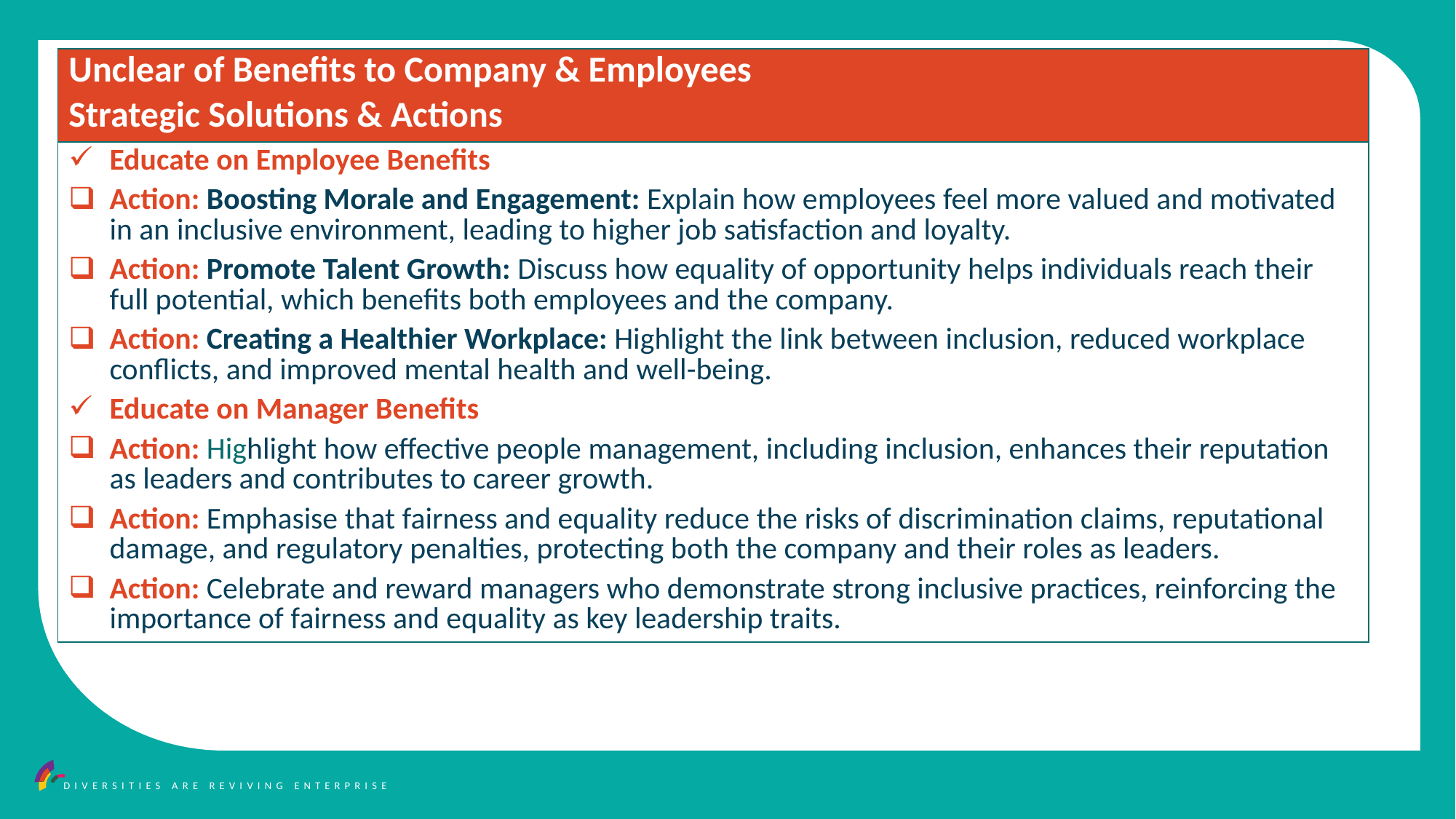

| Unclear of Benefits to Company & Employees Strategic Solutions & Actions |
| --- |
| Educate on Employee Benefits Action: Boosting Morale and Engagement: Explain how employees feel more valued and motivated in an inclusive environment, leading to higher job satisfaction and loyalty. Action: Promote Talent Growth: Discuss how equality of opportunity helps individuals reach their full potential, which benefits both employees and the company. Action: Creating a Healthier Workplace: Highlight the link between inclusion, reduced workplace conflicts, and improved mental health and well-being. Educate on Manager Benefits Action: Highlight how effective people management, including inclusion, enhances their reputation as leaders and contributes to career growth. Action: Emphasise that fairness and equality reduce the risks of discrimination claims, reputational damage, and regulatory penalties, protecting both the company and their roles as leaders. Action: Celebrate and reward managers who demonstrate strong inclusive practices, reinforcing the importance of fairness and equality as key leadership traits. |